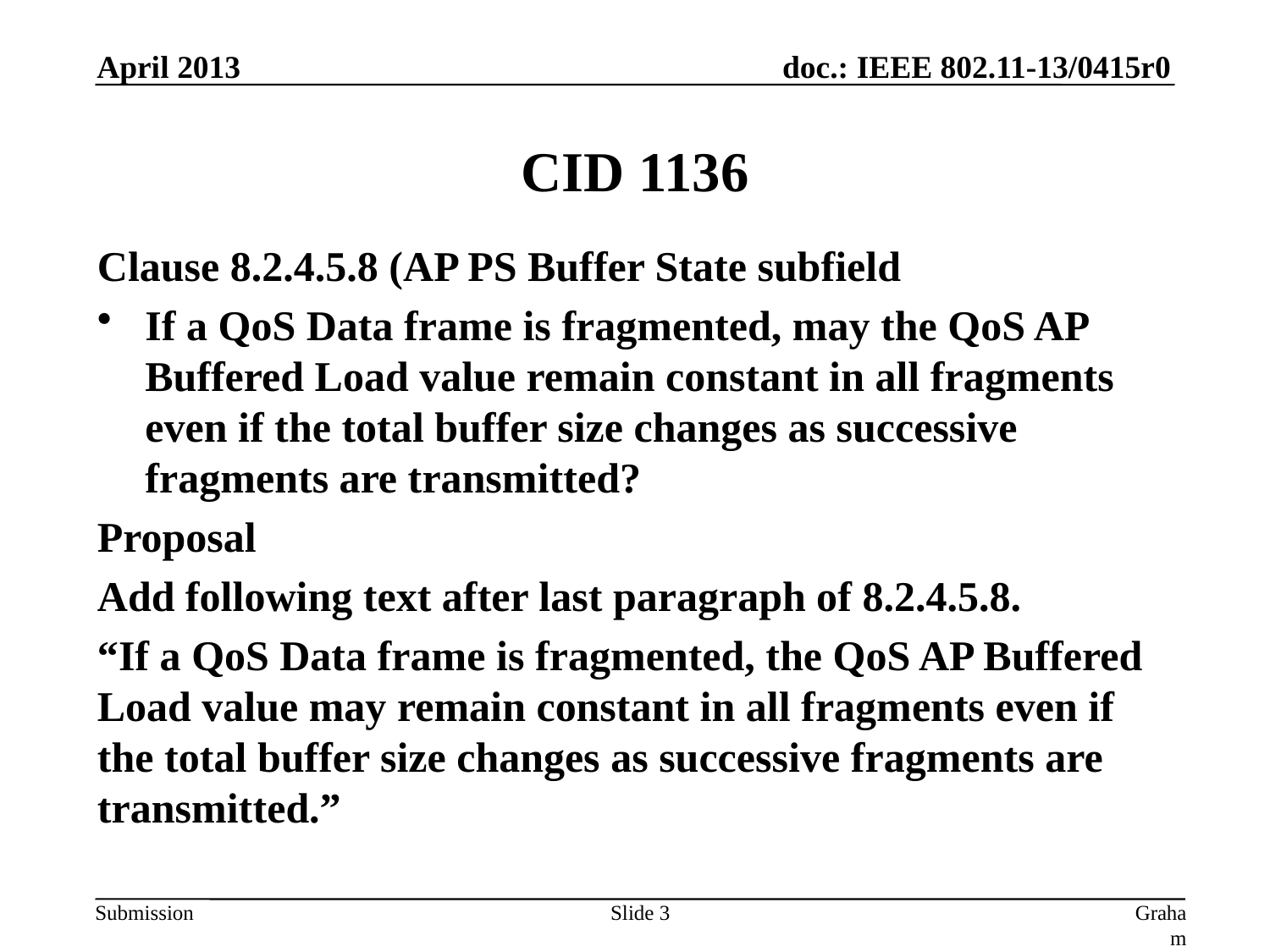

April 2013
# CID 1136
Clause 8.2.4.5.8 (AP PS Buffer State subfield
If a QoS Data frame is fragmented, may the QoS AP Buffered Load value remain constant in all fragments even if the total buffer size changes as successive fragments are transmitted?
Proposal
Add following text after last paragraph of 8.2.4.5.8.
“If a QoS Data frame is fragmented, the QoS AP Buffered Load value may remain constant in all fragments even if the total buffer size changes as successive fragments are transmitted.”

Slide 3
Graham Smith, DSP Group